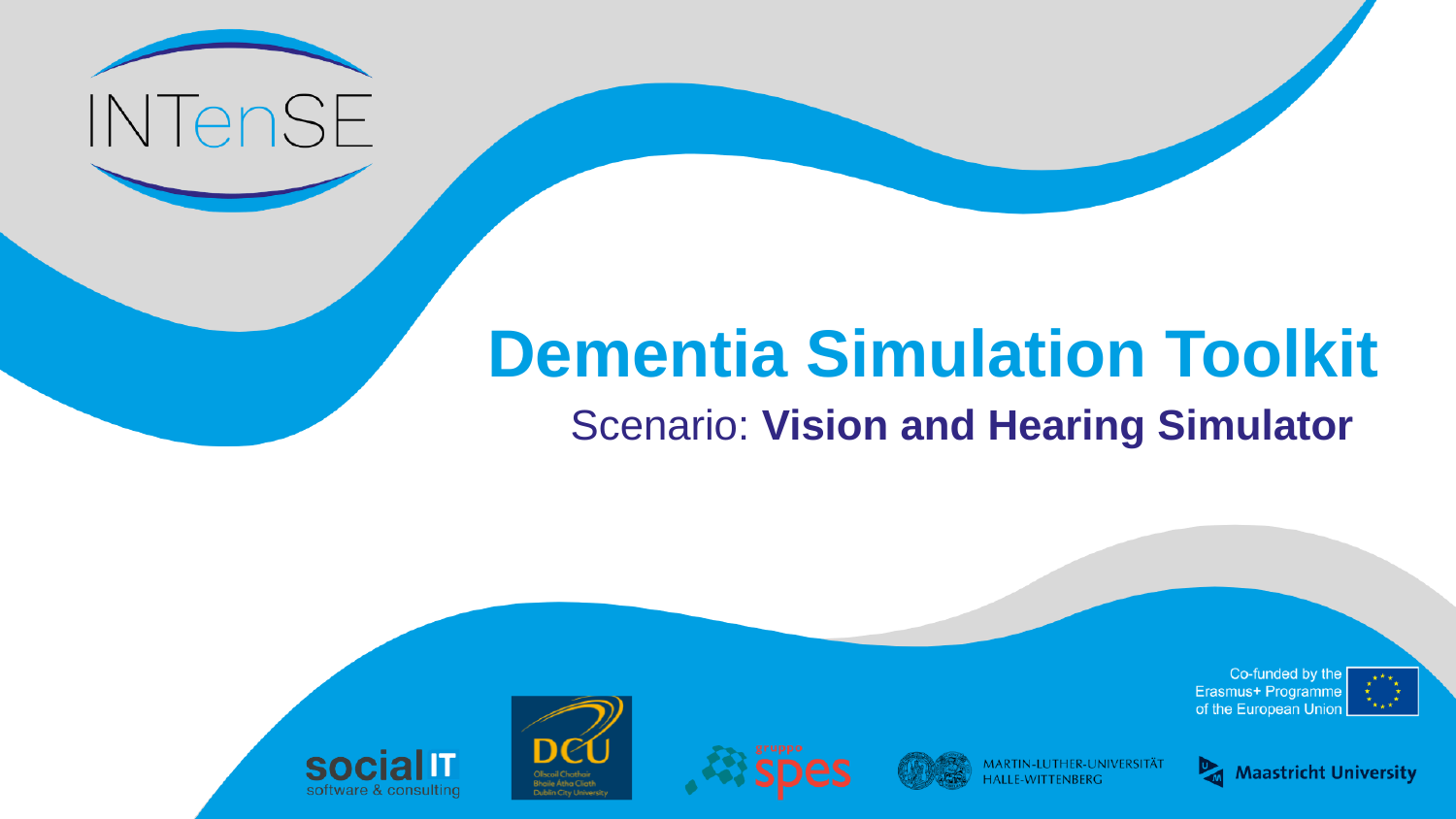

# Dementia Simulation Toolkit
Scenario: Vision and Hearing Simulator